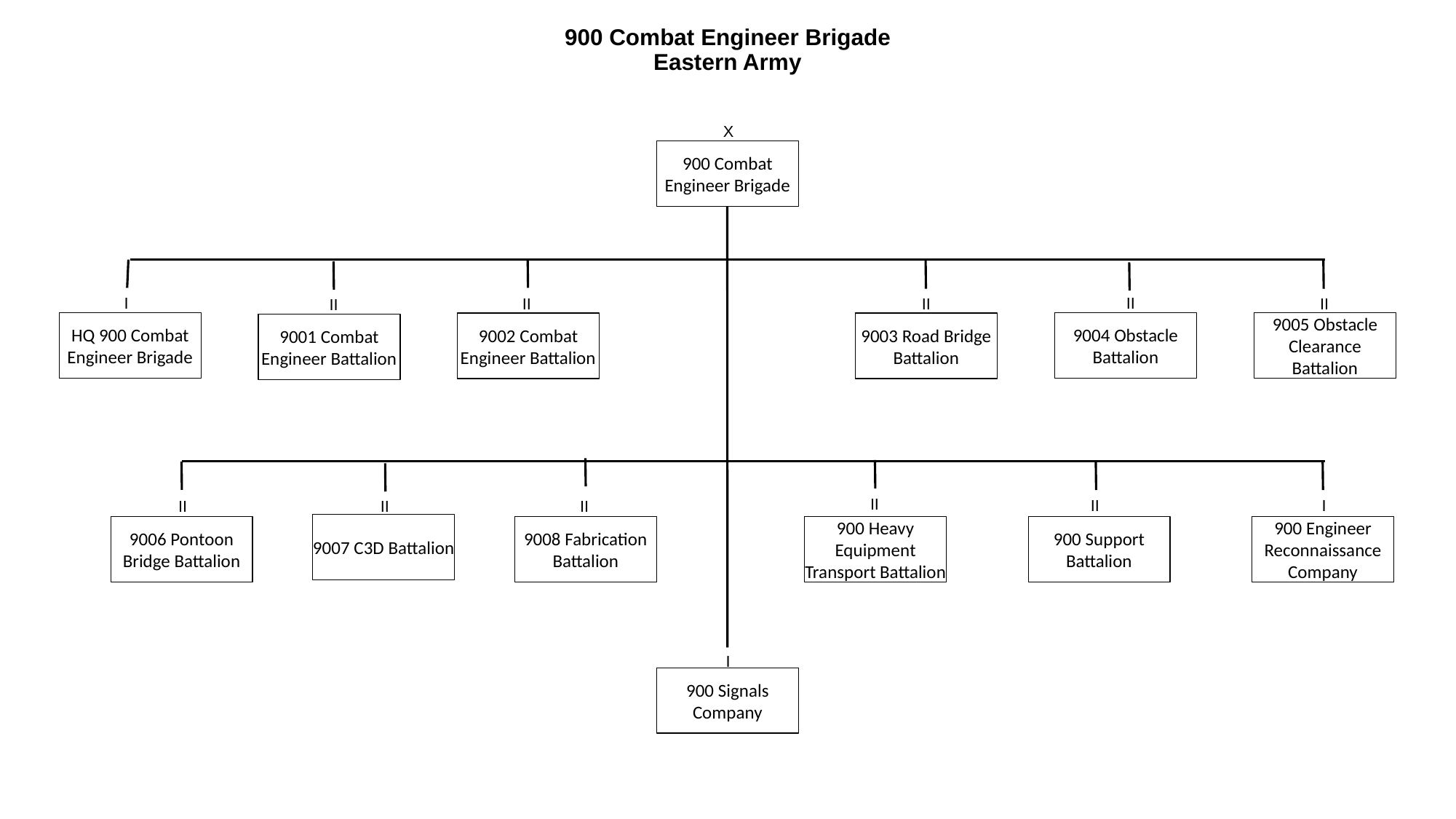

# 900 Combat Engineer Brigade Eastern Army
X
900 Combat Engineer Brigade
I
II
II
II
II
II
HQ 900 Combat Engineer Brigade
9004 Obstacle Battalion
9005 Obstacle Clearance Battalion
9002 Combat Engineer Battalion
9003 Road Bridge Battalion
9001 Combat Engineer Battalion
II
II
I
II
II
II
9007 C3D Battalion
9006 Pontoon Bridge Battalion
9008 Fabrication Battalion
900 Heavy Equipment Transport Battalion
900 Support Battalion
900 Engineer Reconnaissance Company
I
900 Signals Company